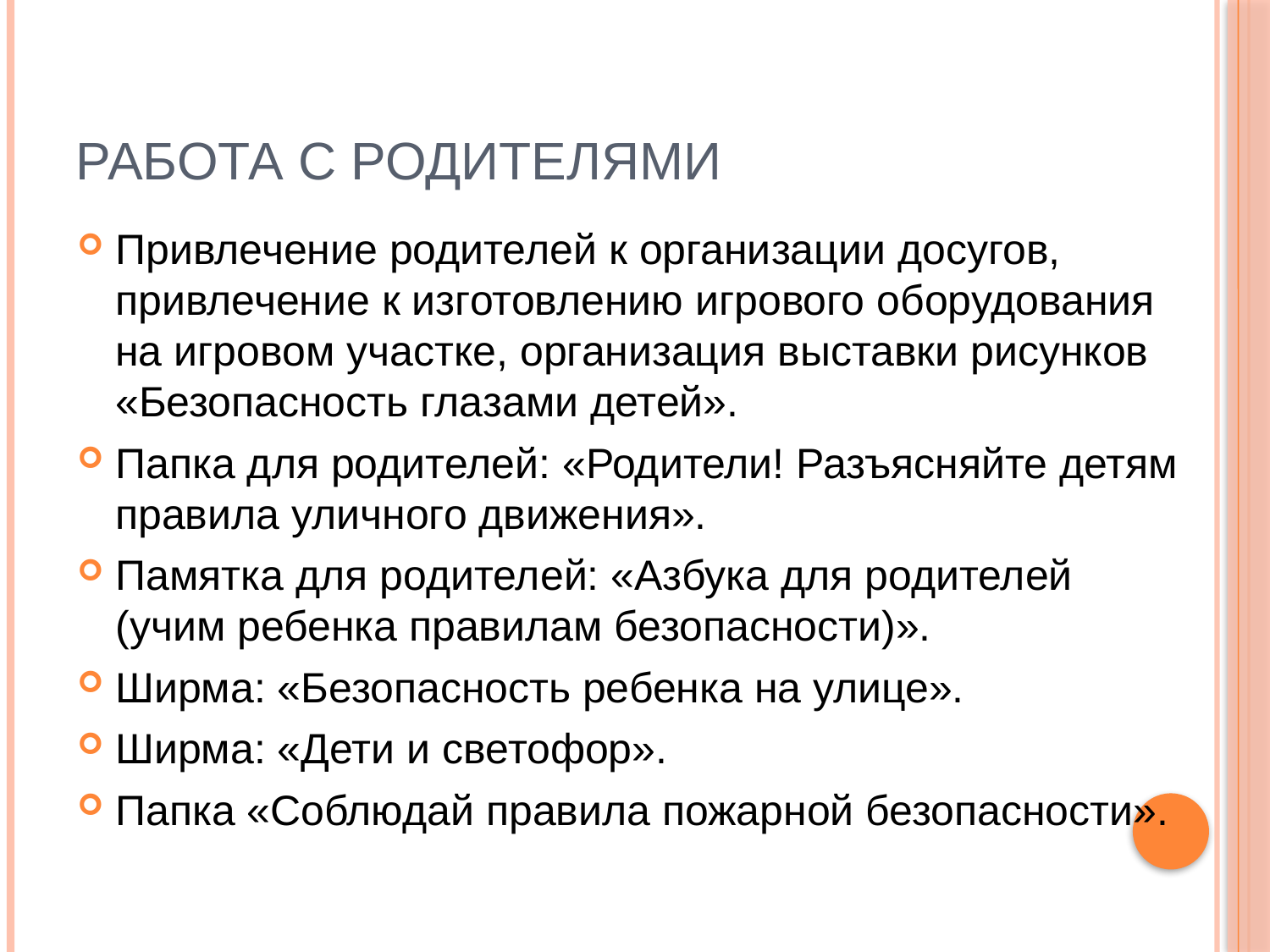

# Работа с родителями
Привлечение родителей к организации досугов, привлечение к изготовлению игрового оборудования на игровом участке, организация выставки рисунков «Безопасность глазами детей».
Папка для родителей: «Родители! Разъясняйте детям правила уличного движения».
Памятка для родителей: «Азбука для родителей (учим ребенка правилам безопасности)».
Ширма: «Безопасность ребенка на улице».
Ширма: «Дети и светофор».
Папка «Соблюдай правила пожарной безопасности».